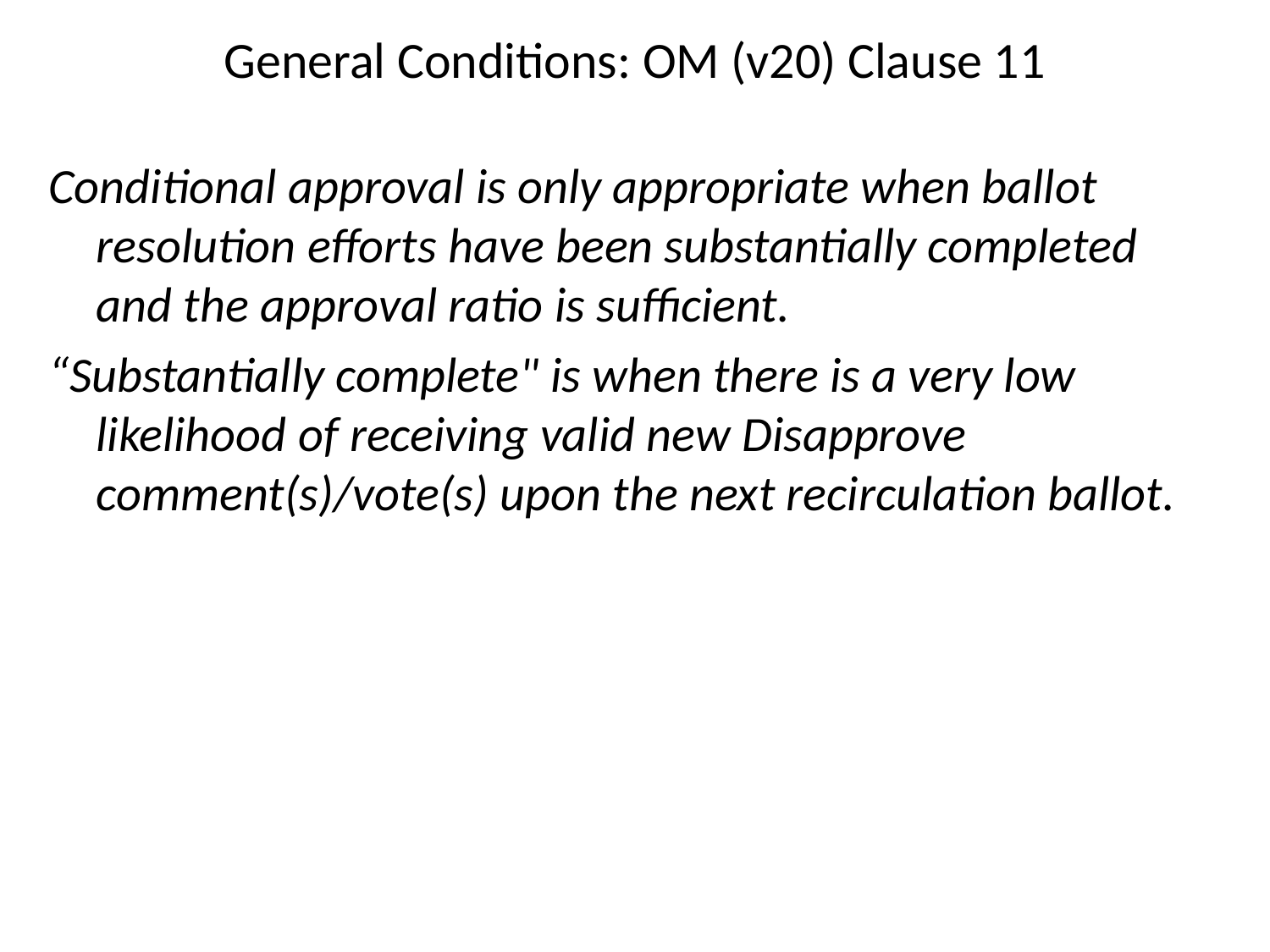

General Conditions: OM (v20) Clause 11
Conditional approval is only appropriate when ballot resolution efforts have been substantially completed and the approval ratio is sufficient.
“Substantially complete" is when there is a very low likelihood of receiving valid new Disapprove comment(s)/vote(s) upon the next recirculation ballot.